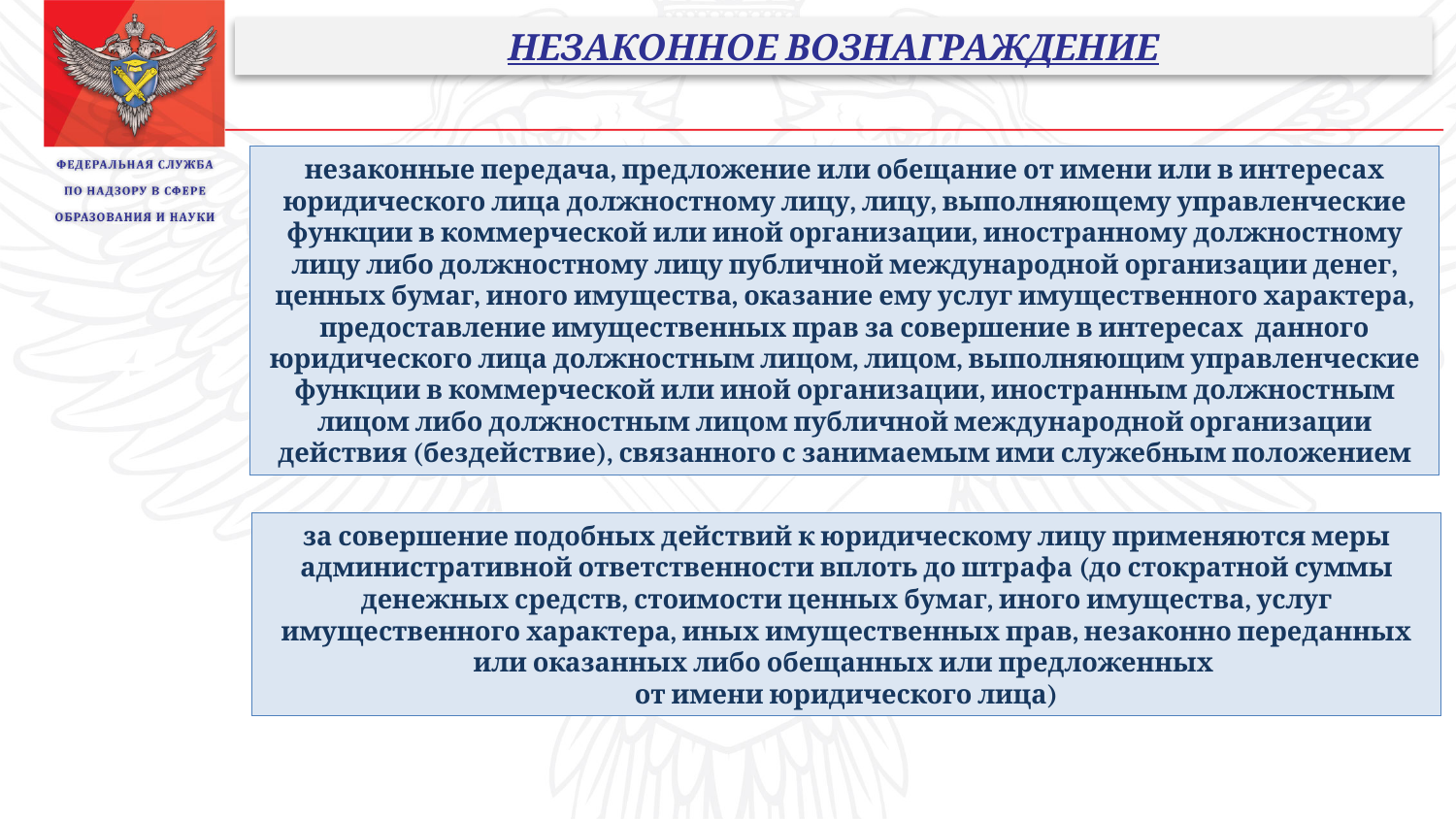

НЕЗАКОННОЕ ВОЗНАГРАЖДЕНИЕ

незаконные передача, предложение или обещание от имени или в интересах юридического лица должностному лицу, лицу, выполняющему управленческие функции в коммерческой или иной организации, иностранному должностному лицу либо должностному лицу публичной международной организации денег, ценных бумаг, иного имущества, оказание ему услуг имущественного характера, предоставление имущественных прав за совершение в интересах  данного юридического лица должностным лицом, лицом, выполняющим управленческие функции в коммерческой или иной организации, иностранным должностным лицом либо должностным лицом публичной международной организации действия (бездействие), связанного с занимаемым ими служебным положением

за совершение подобных действий к юридическому лицу применяются меры
административной ответственности вплоть до штрафа (до стократной суммы денежных средств, стоимости ценных бумаг, иного имущества, услуг имущественного характера, иных имущественных прав, незаконно переданных или оказанных либо обещанных или предложенных
от имени юридического лица)